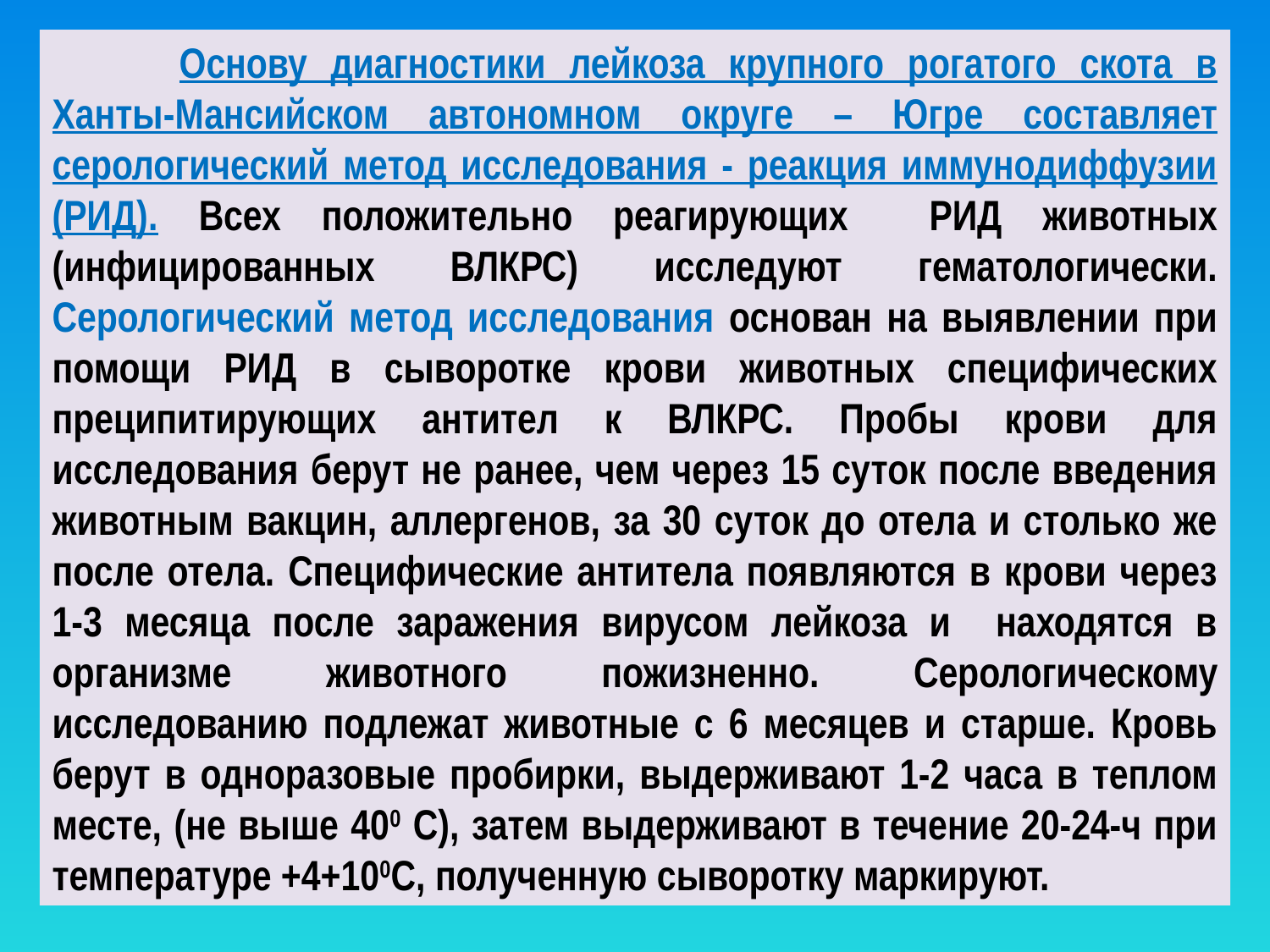

Основу диагностики лейкоза крупного рогатого скота в Ханты-Мансийском автономном округе – Югре составляет серологический метод исследования - реакция иммунодиффузии (РИД). Всех положительно реагирующих  РИД животных (инфицированных ВЛКРС) исследуют гематологически. Серологический метод исследования основан на выявлении при помощи РИД в сыворотке крови животных специфических преципитирующих антител к ВЛКРС. Пробы крови для исследования берут не ранее, чем через 15 суток после введения животным вакцин, аллергенов, за 30 суток до отела и столько же после отела. Специфические антитела появляются в крови через 1-3 месяца после заражения вирусом лейкоза и  находятся в организме животного пожизненно. Серологическому исследованию подлежат животные с 6 месяцев и старше. Кровь берут в одноразовые пробирки, выдерживают 1-2 часа в теплом месте, (не выше 400 С), затем выдерживают в течение 20-24-ч при температуре +4+100С, полученную сыворотку маркируют.